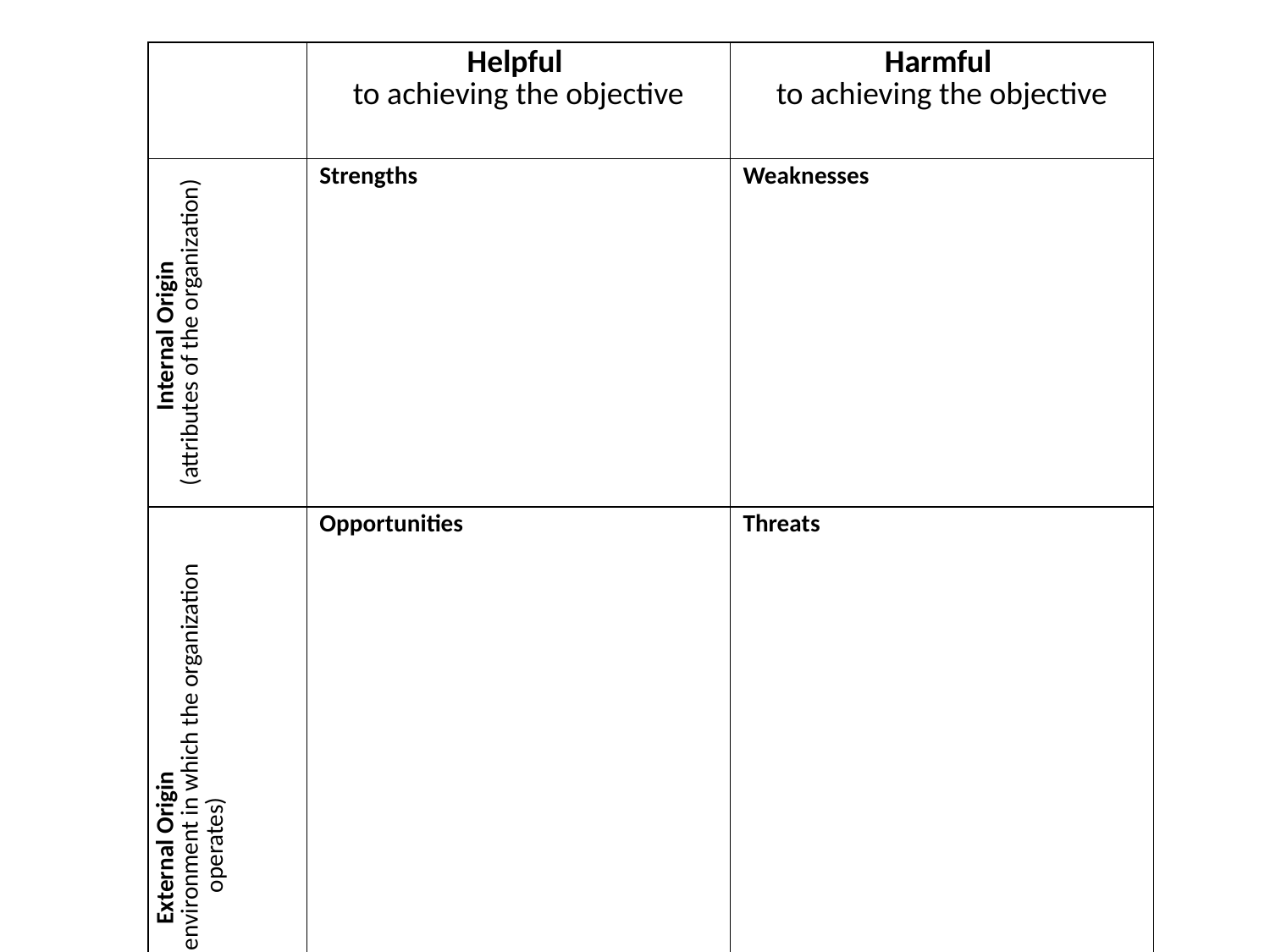

|  | Helpful to achieving the objective | Harmful to achieving the objective |
| --- | --- | --- |
| Internal Origin (attributes of the organization) | Strengths | Weaknesses |
| External Origin (attributes of the environment in which the organization operates) | Opportunities | Threats |